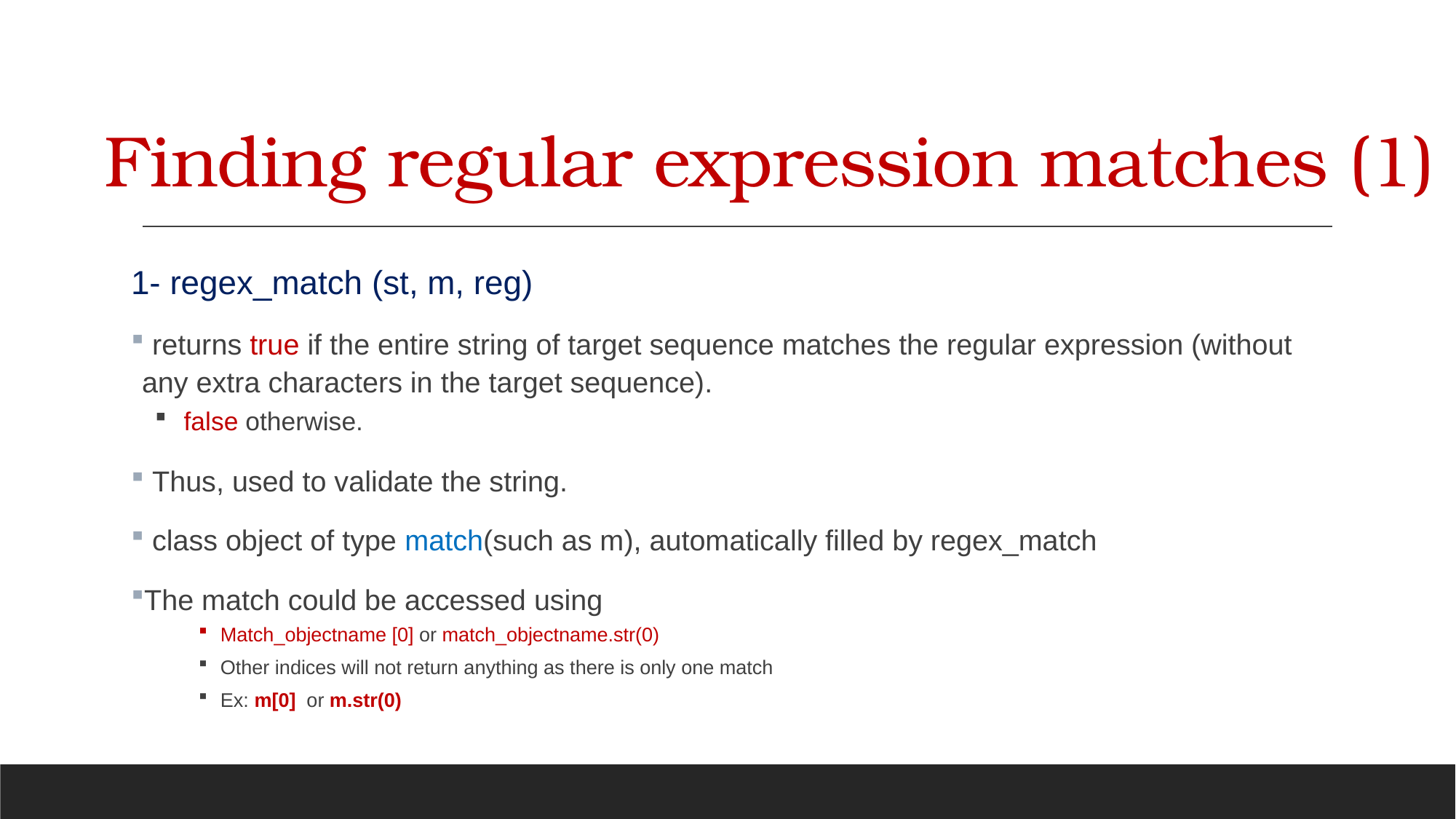

# Finding regular expression matches (1)
1- regex_match (st, m, reg)
 returns true if the entire string of target sequence matches the regular expression (without any extra characters in the target sequence).
 false otherwise.
 Thus, used to validate the string.
 class object of type match(such as m), automatically filled by regex_match
The match could be accessed using
Match_objectname [0] or match_objectname.str(0)
Other indices will not return anything as there is only one match
Ex: m[0]  or m.str(0)